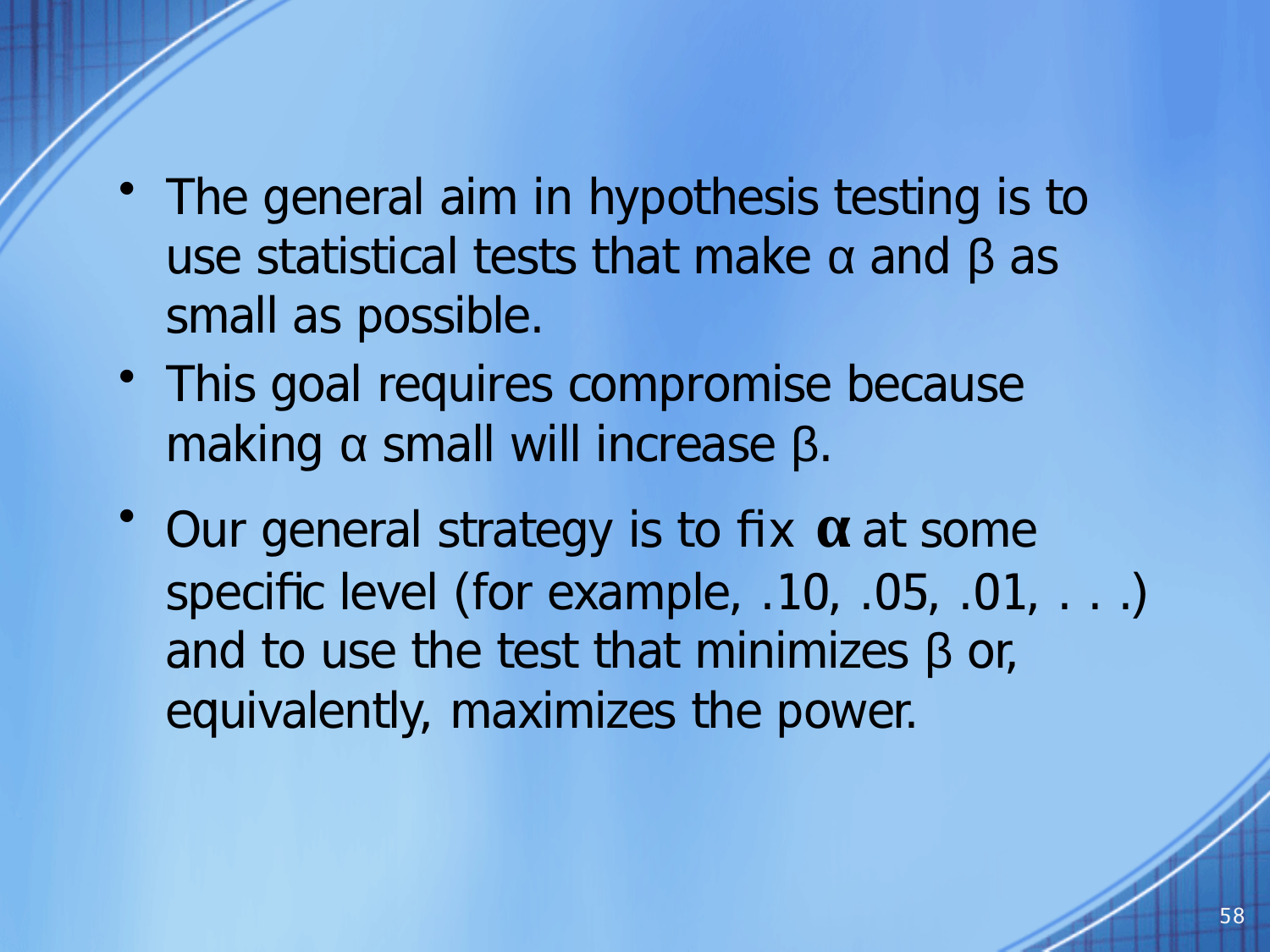

The general aim in hypothesis testing is to use statistical tests that make α and β as small as possible.
This goal requires compromise because making α small will increase β.
Our general strategy is to fix α at some specific level (for example, .10, .05, .01, . . .) and to use the test that minimizes β or, equivalently, maximizes the power.
58